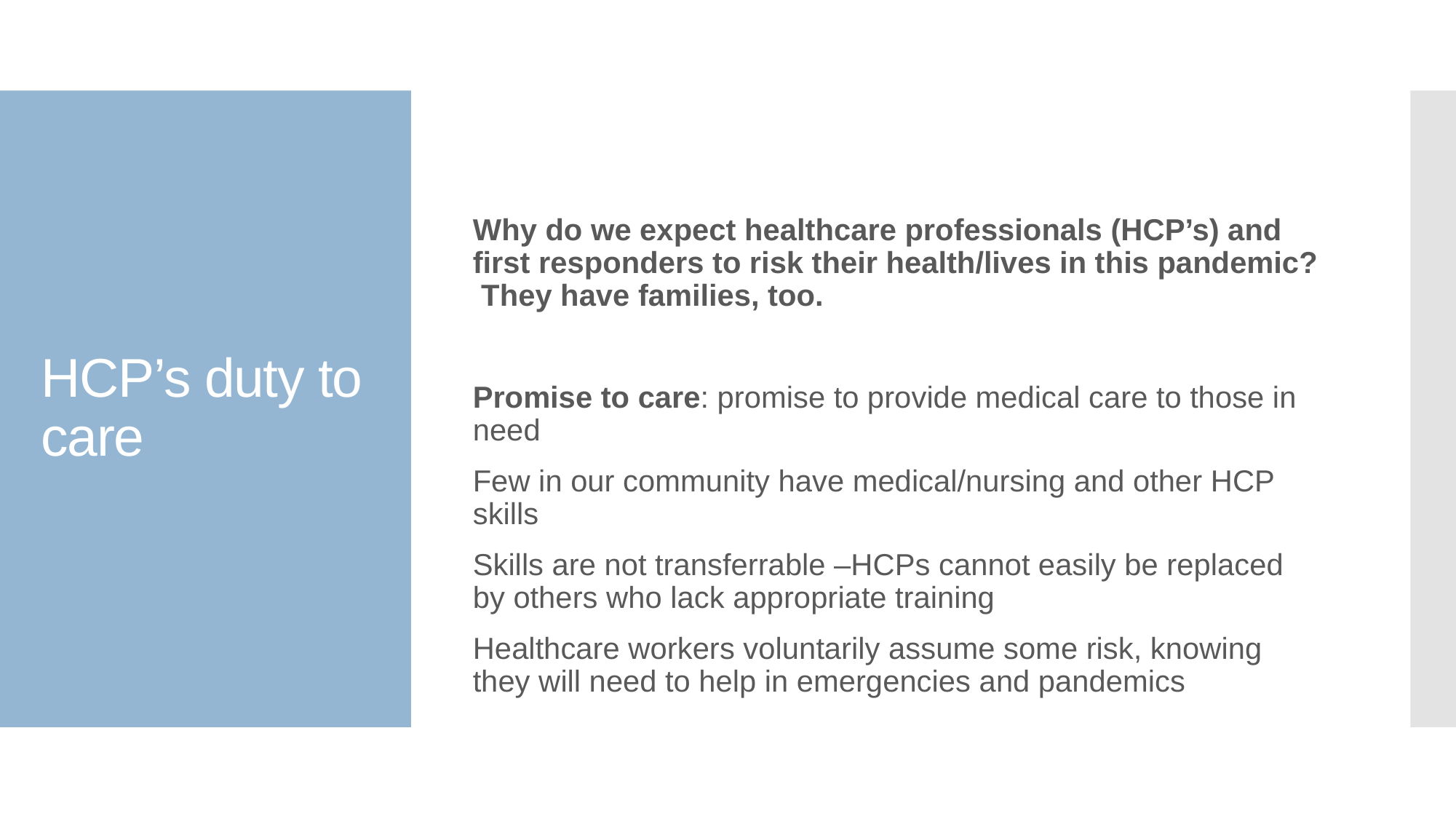

Why do we expect healthcare professionals (HCP’s) and first responders to risk their health/lives in this pandemic?  They have families, too.

Promise to care: promise to provide medical care to those in need
Few in our community have medical/nursing and other HCP skills
Skills are not transferrable –HCPs cannot easily be replaced by others who lack appropriate training
Healthcare workers voluntarily assume some risk, knowing they will need to help in emergencies and pandemics

# HCP’s duty to care